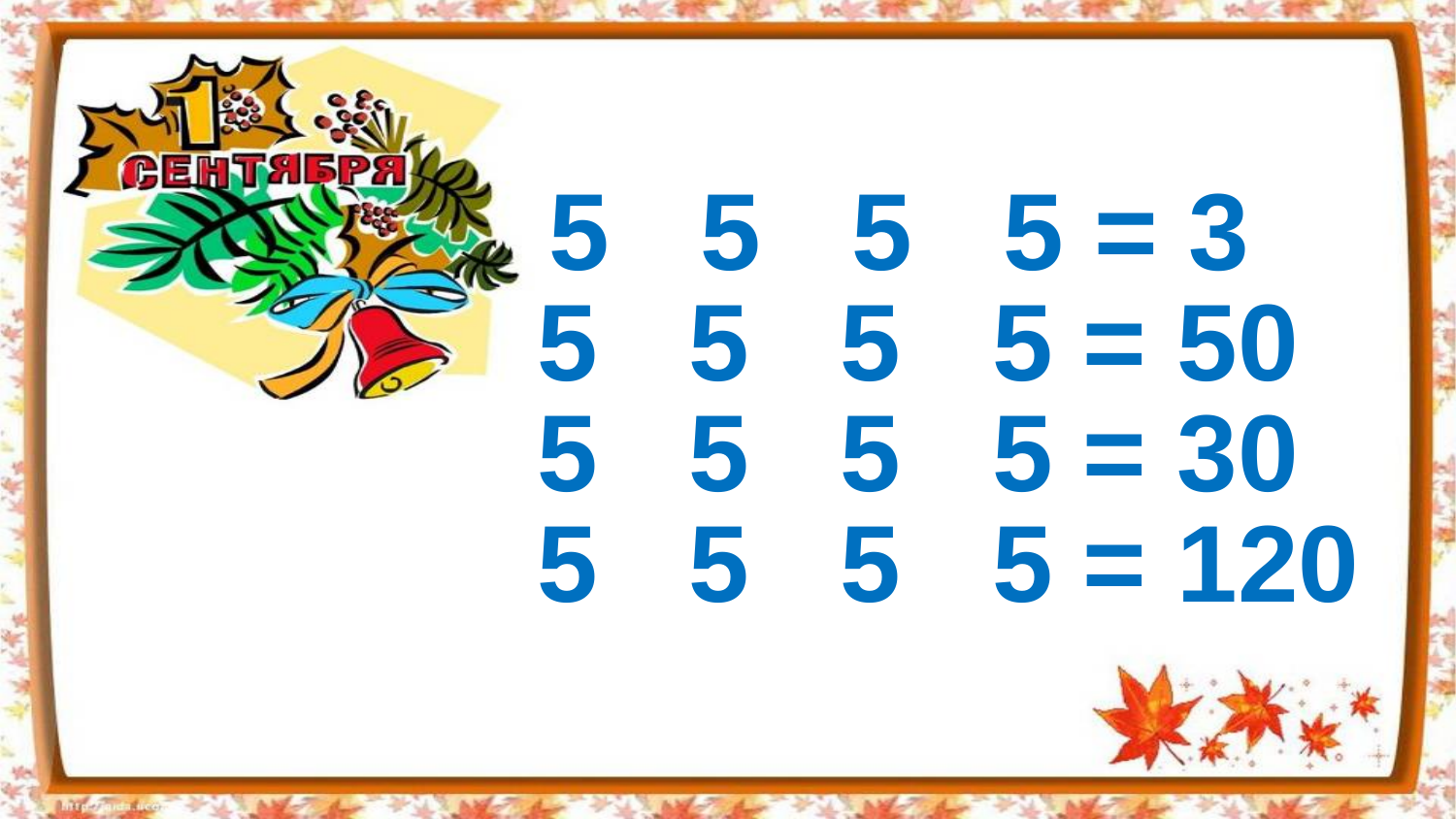

5   5   5   5 = 3
5   5   5   5 = 50
5   5   5   5 = 30
5   5   5   5 = 120